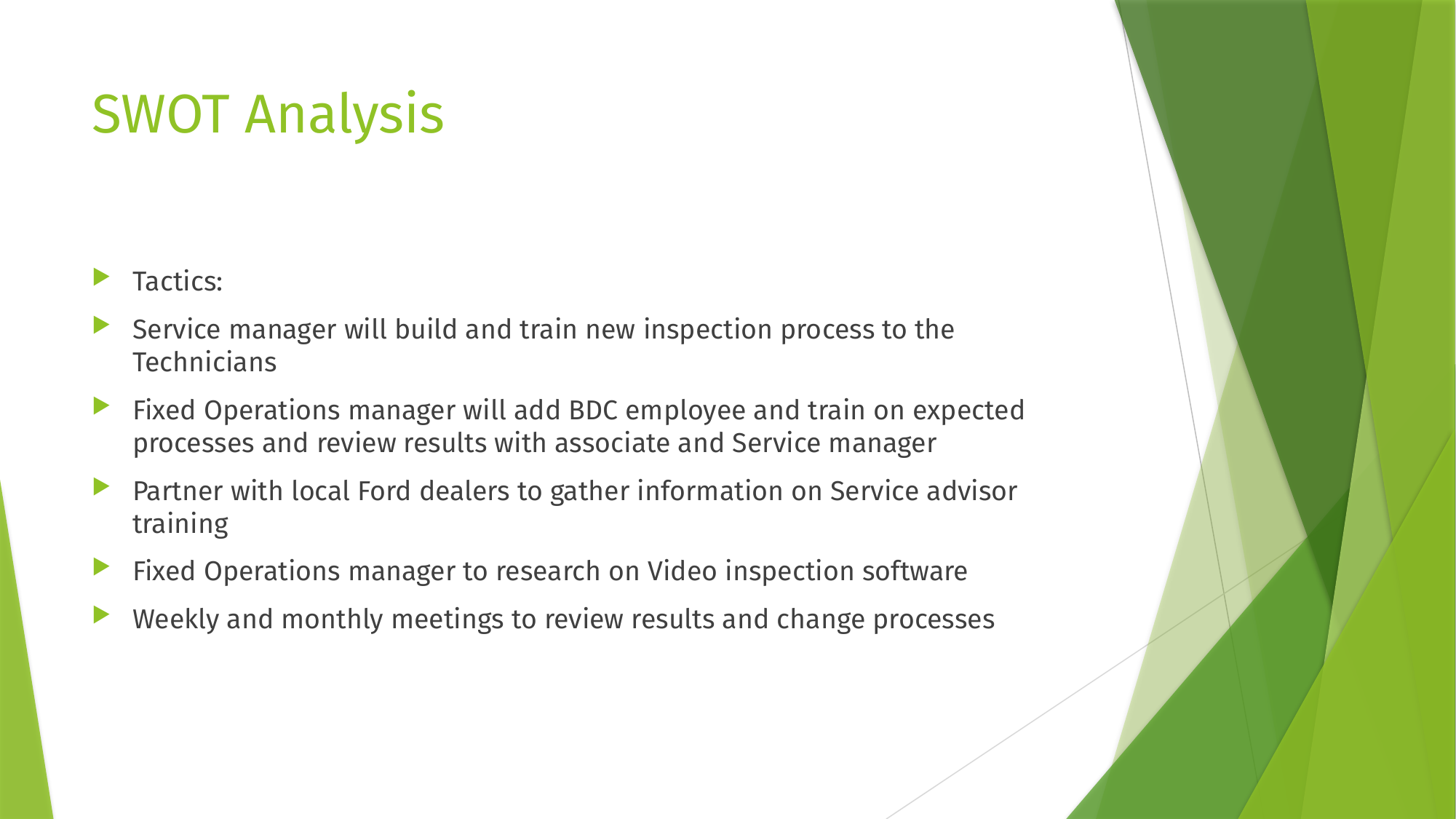

# SWOT Analysis
Tactics:
Service manager will build and train new inspection process to the Technicians
Fixed Operations manager will add BDC employee and train on expected processes and review results with associate and Service manager
Partner with local Ford dealers to gather information on Service advisor training
Fixed Operations manager to research on Video inspection software
Weekly and monthly meetings to review results and change processes